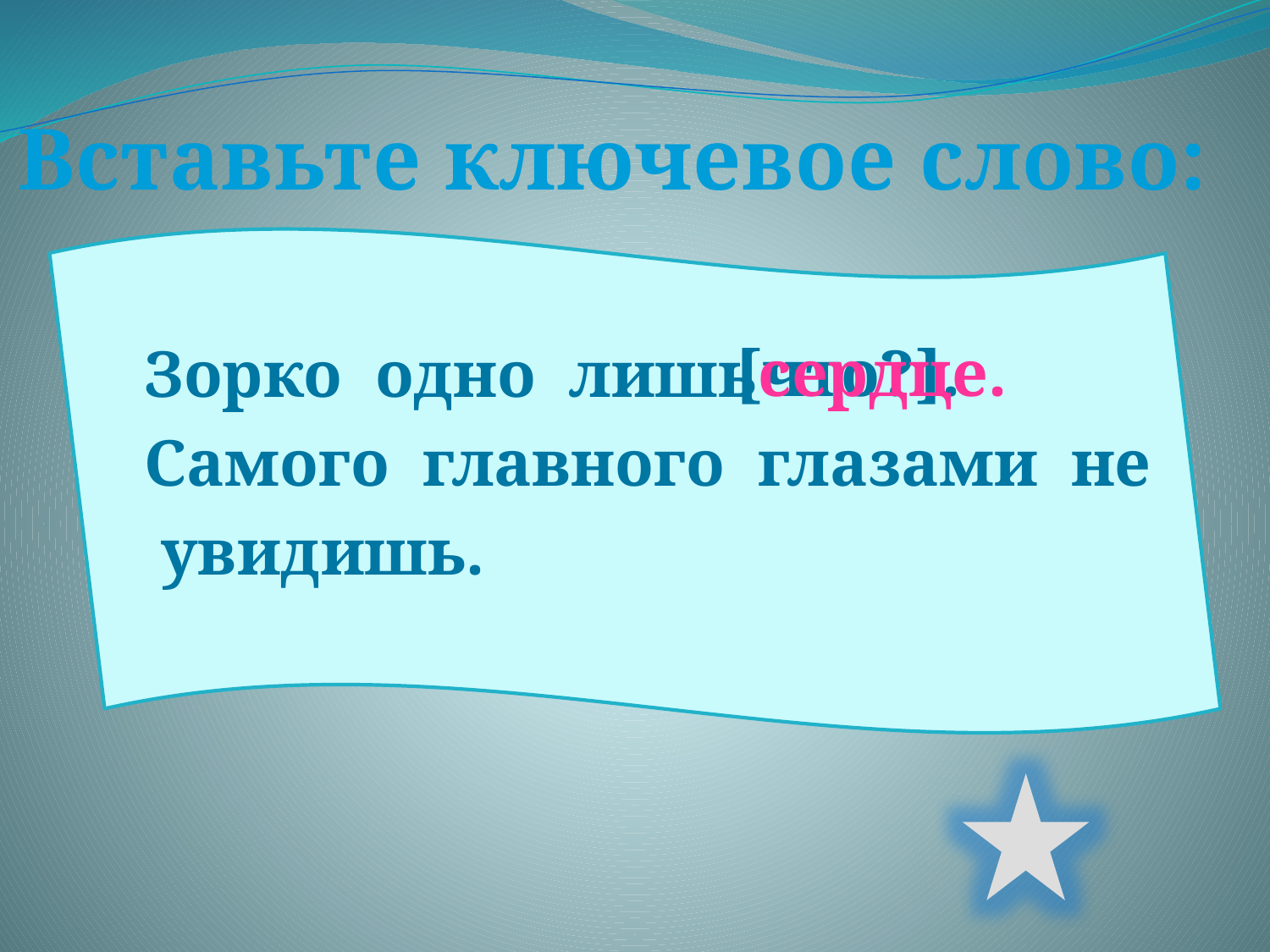

Вставьте ключевое слово:

  Зорко  одно  лишь
  Самого  главного  глазами  не
   увидишь.
[что?].
сердце.